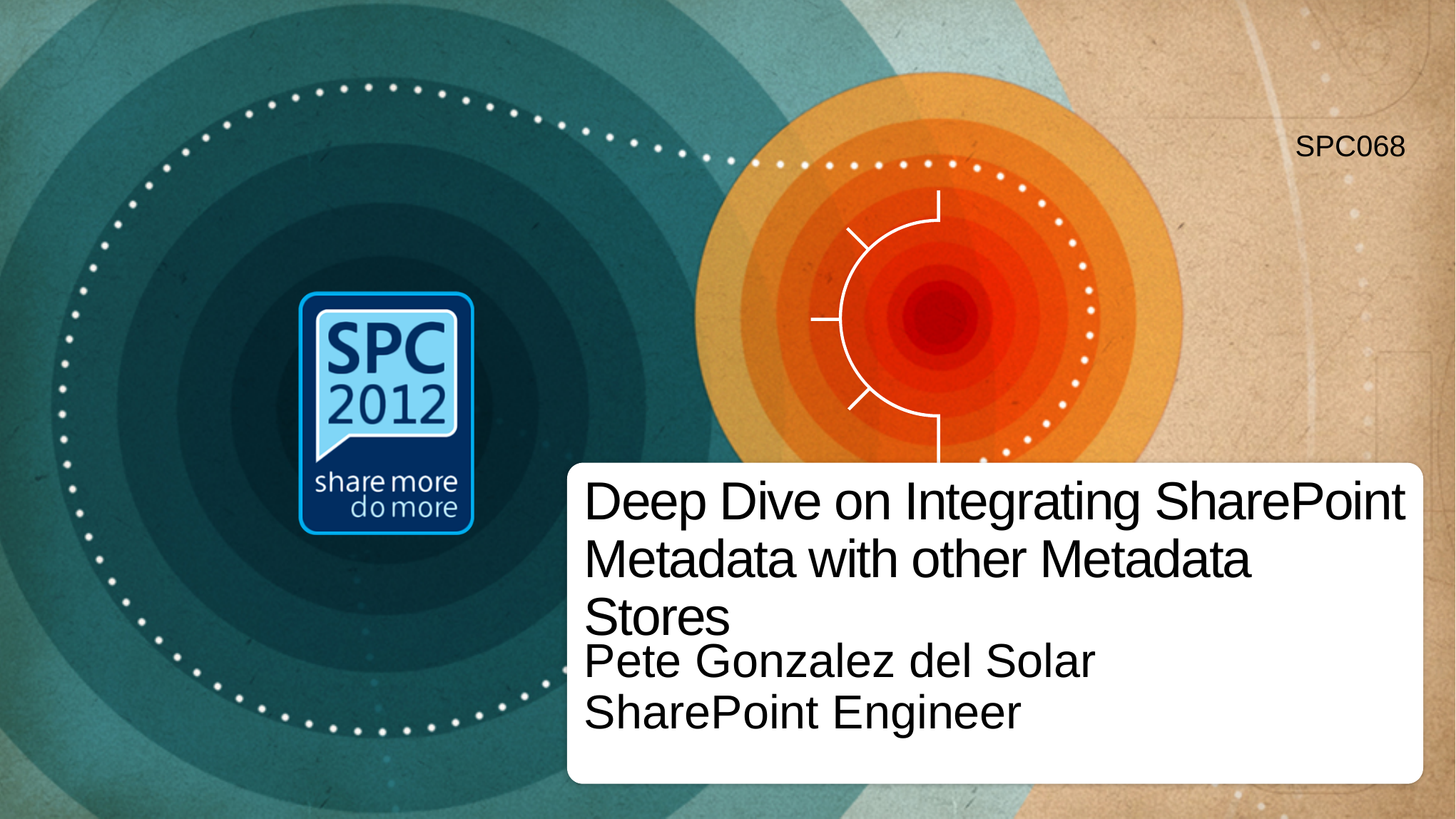

SPC068
# Deep Dive on Integrating SharePoint Metadata with other Metadata Stores
Pete Gonzalez del Solar
SharePoint Engineer